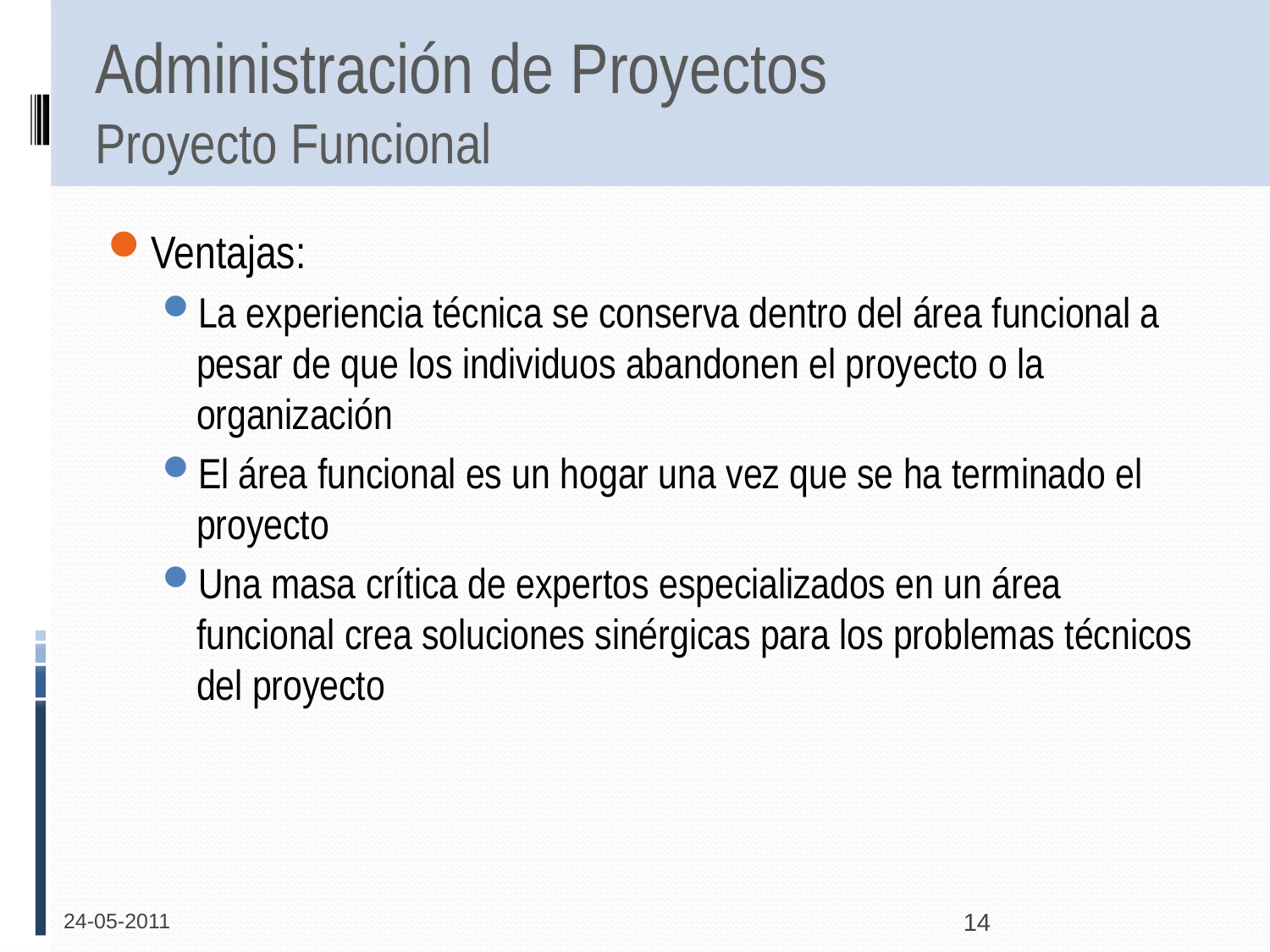

# Administración de Proyectos Proyecto Funcional
Ventajas:
La experiencia técnica se conserva dentro del área funcional a pesar de que los individuos abandonen el proyecto o la organización
El área funcional es un hogar una vez que se ha terminado el proyecto
Una masa crítica de expertos especializados en un área funcional crea soluciones sinérgicas para los problemas técnicos del proyecto

24-05-2011
14